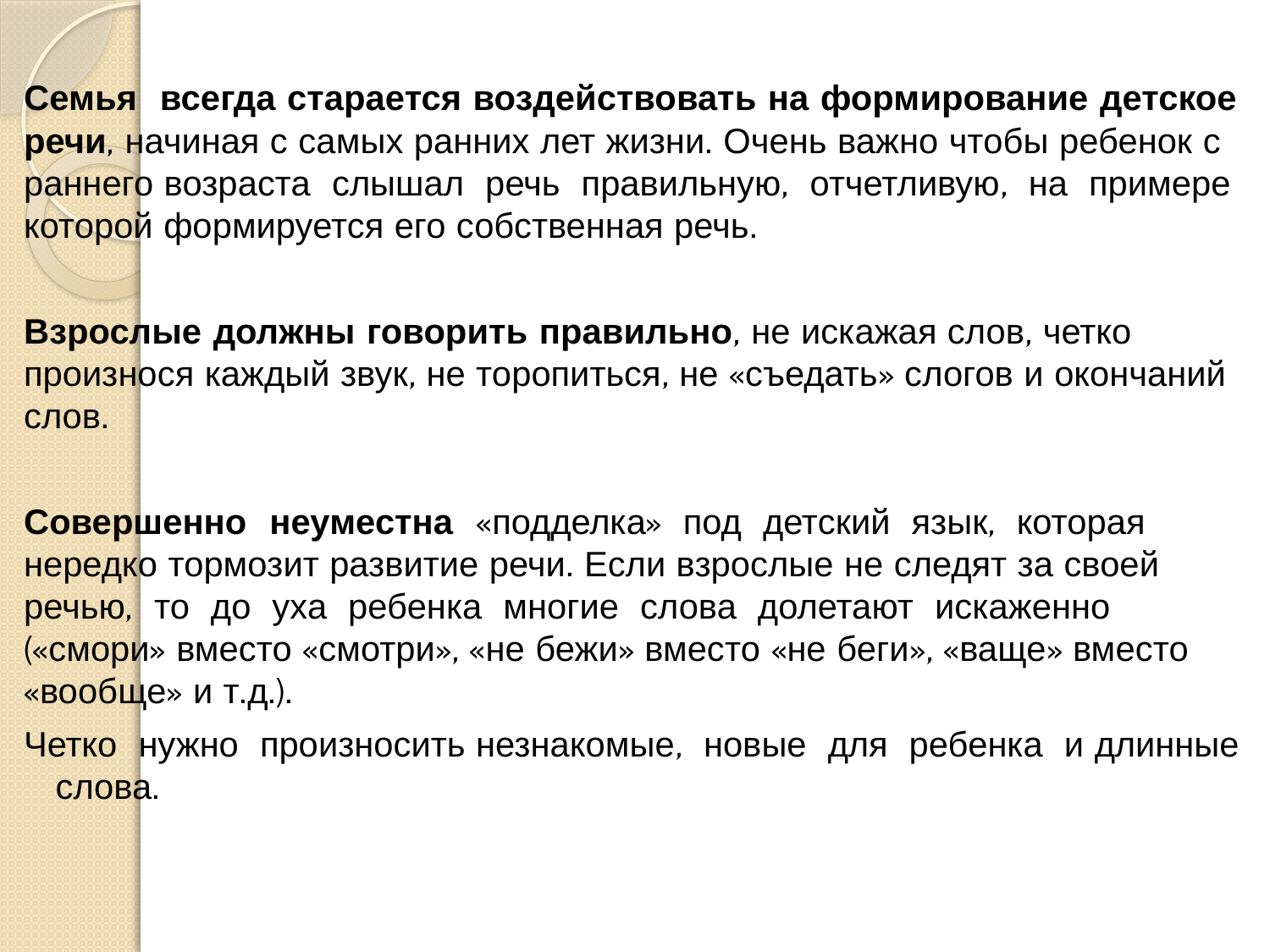

Семья  всегда старается воздействовать на формирование детское речи, начиная с самых ранних лет жизни. Очень важно чтобы ребенок с раннего возраста  слышал  речь  правильную,  отчетливую,  на  примере которой формируется его собственная речь.

Взрослые должны говорить правильно, не искажая слов, четко произнося каждый звук, не торопиться, не «съедать» слогов и окончаний слов.

Совершенно  неуместна  «подделка»  под  детский  язык,  которая нередко тормозит развитие речи. Если взрослые не следят за своей речью,  то  до  уха  ребенка  многие  слова  долетают  искаженно («смори» вместо «смотри», «не бежи» вместо «не беги», «ваще» вместо «вообще» и т.д.).
Четко  нужно  произносить незнакомые,  новые  для  ребенка  и длинные    слова.
#